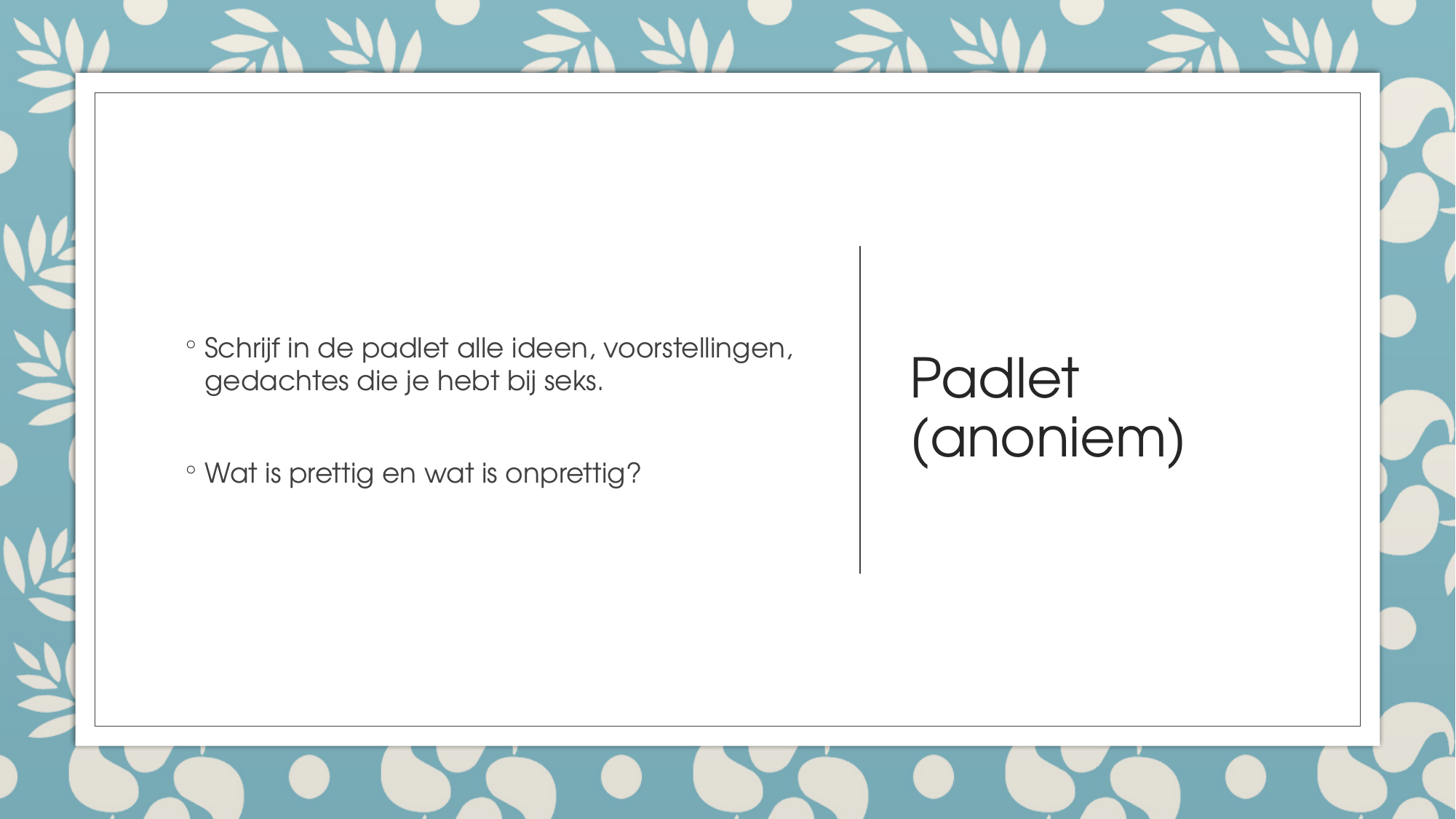

Schrijf in de padlet alle ideen, voorstellingen, gedachtes die je hebt bij seks.

Wat is prettig en wat is onprettig?
# Padlet (anoniem)